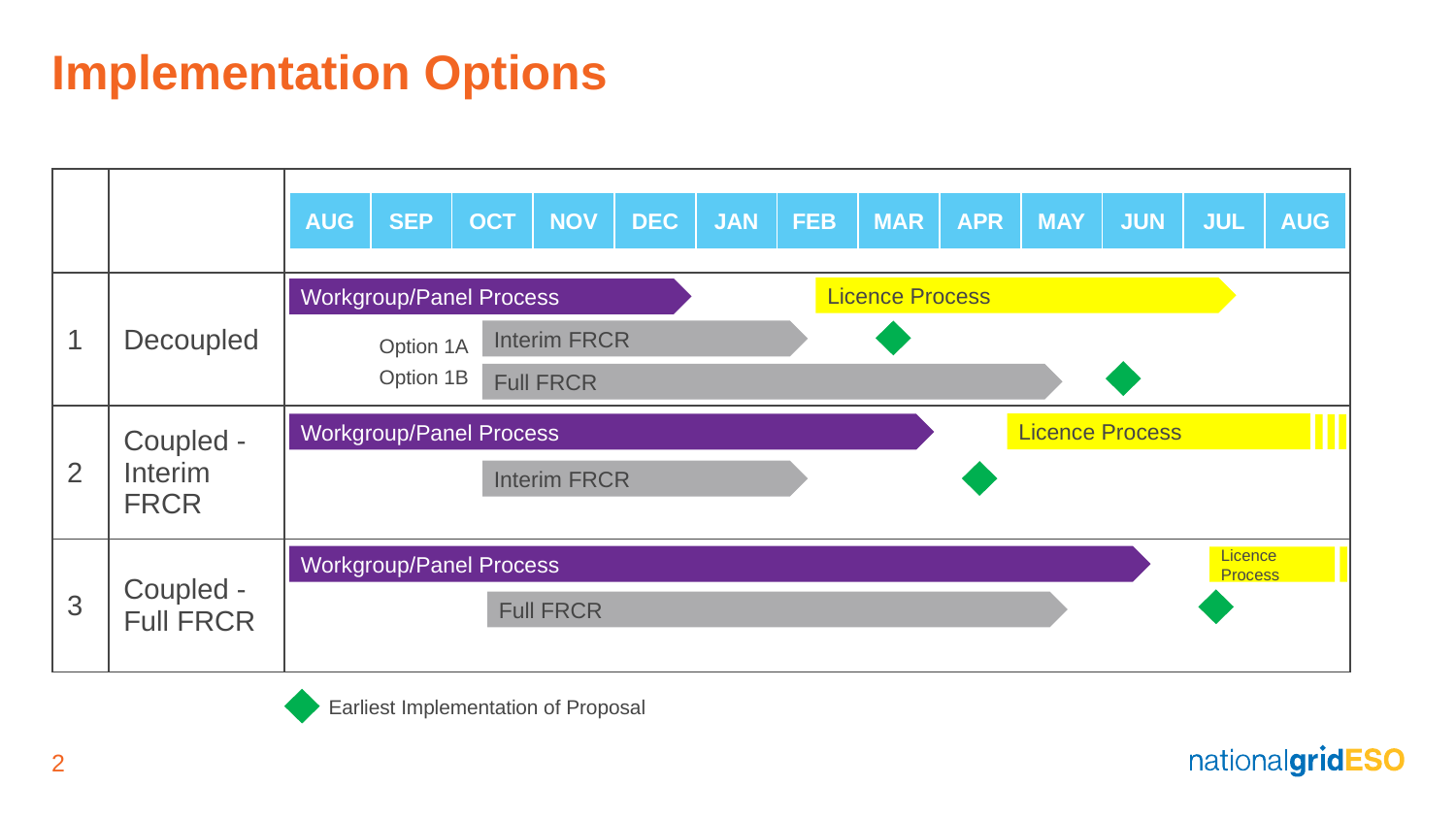

# Implementation Options
|  |  |  |
| --- | --- | --- |
| 1 | Decoupled |  |
| 2 | Coupled - Interim FRCR |  |
| 3 | Coupled -Full FRCR |  |
| AUG | SEP | OCT | NOV | DEC | JAN | FEB | MAR | APR | MAY | JUN | JUL | AUG |
| --- | --- | --- | --- | --- | --- | --- | --- | --- | --- | --- | --- | --- |
Licence Process
Workgroup/Panel Process
Interim FRCR

Option 1A

Full FRCR
Option 1B
Licence Process
Workgroup/Panel Process

Interim FRCR

Workgroup/Panel Process
Licence Process

Full FRCR

Earliest Implementation of Proposal